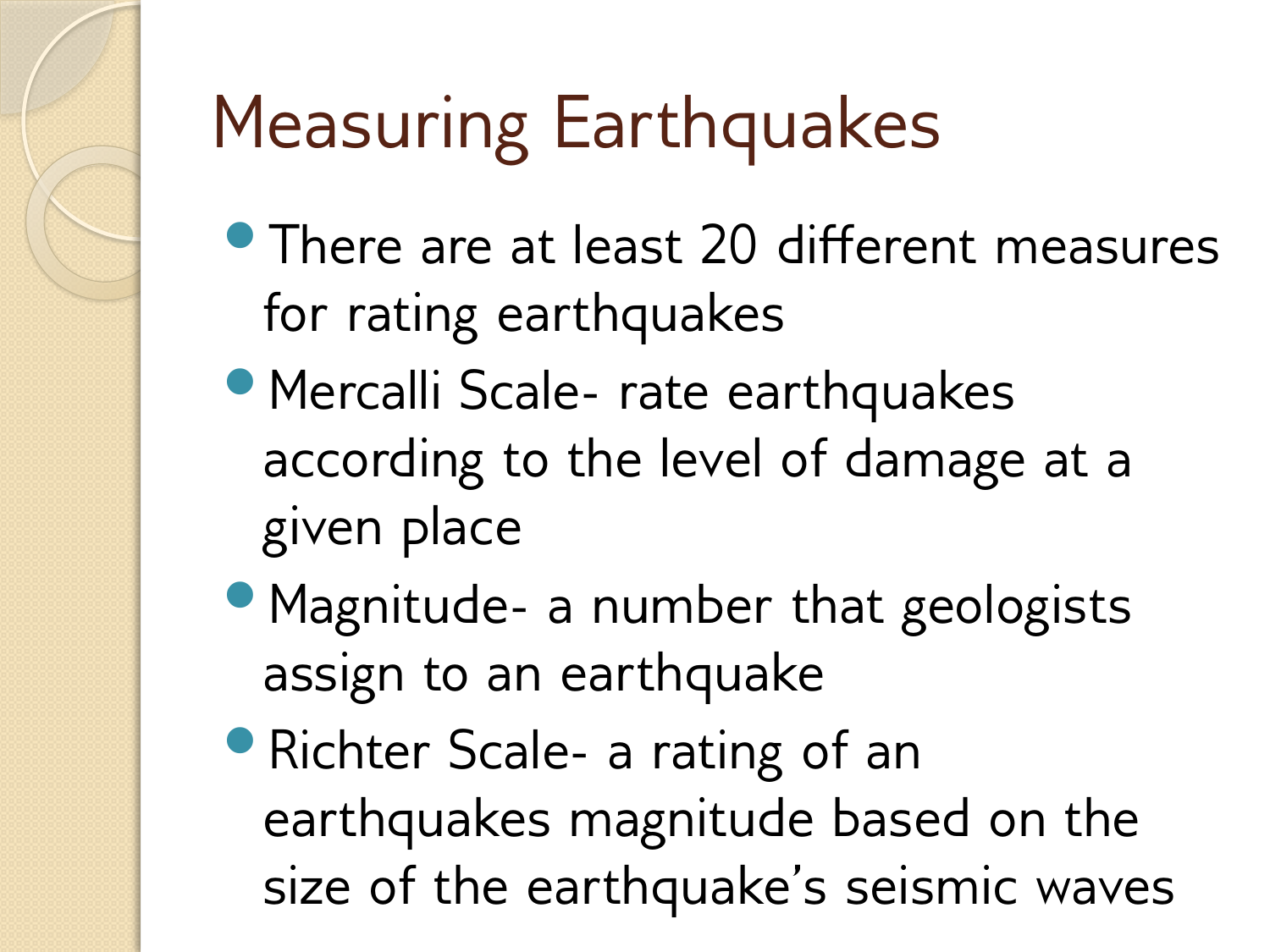

# Measuring Earthquakes
There are at least 20 different measures for rating earthquakes
Mercalli Scale- rate earthquakes according to the level of damage at a given place
Magnitude- a number that geologists assign to an earthquake
Richter Scale- a rating of an earthquakes magnitude based on the size of the earthquake’s seismic waves